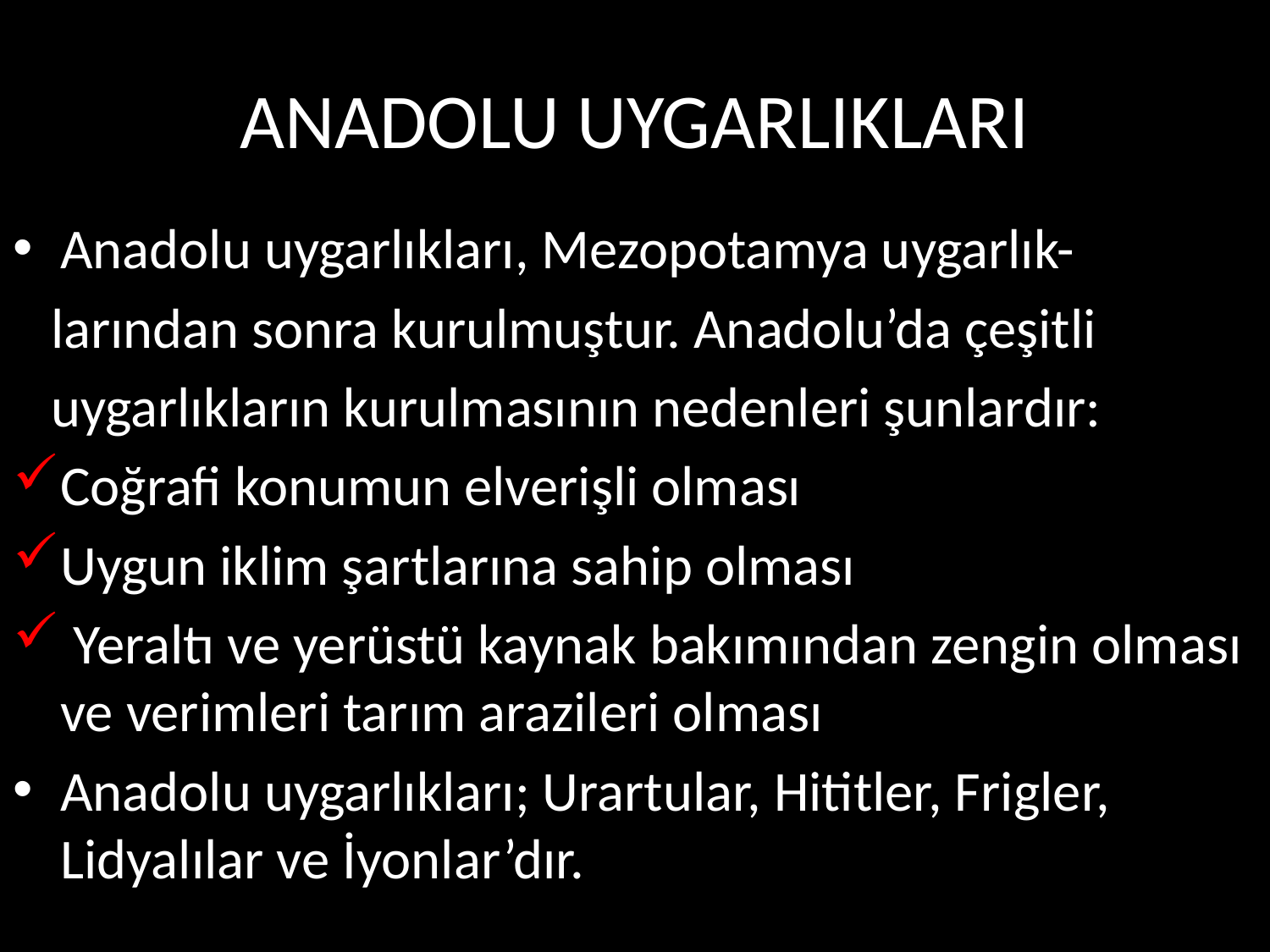

# ANADOLU UYGARLIKLARI
Anadolu uygarlıkları, Mezopotamya uygarlık-
   larından sonra kurulmuştur. Anadolu’da çeşitli
   uygarlıkların kurulmasının nedenleri şunlardır:
Coğrafi konumun elverişli olması
Uygun iklim şartlarına sahip olması
 Yeraltı ve yerüstü kaynak bakımından zengin olması ve verimleri tarım arazileri olması
Anadolu uygarlıkları; Urartular, Hititler, Frigler, Lidyalılar ve İyonlar’dır.